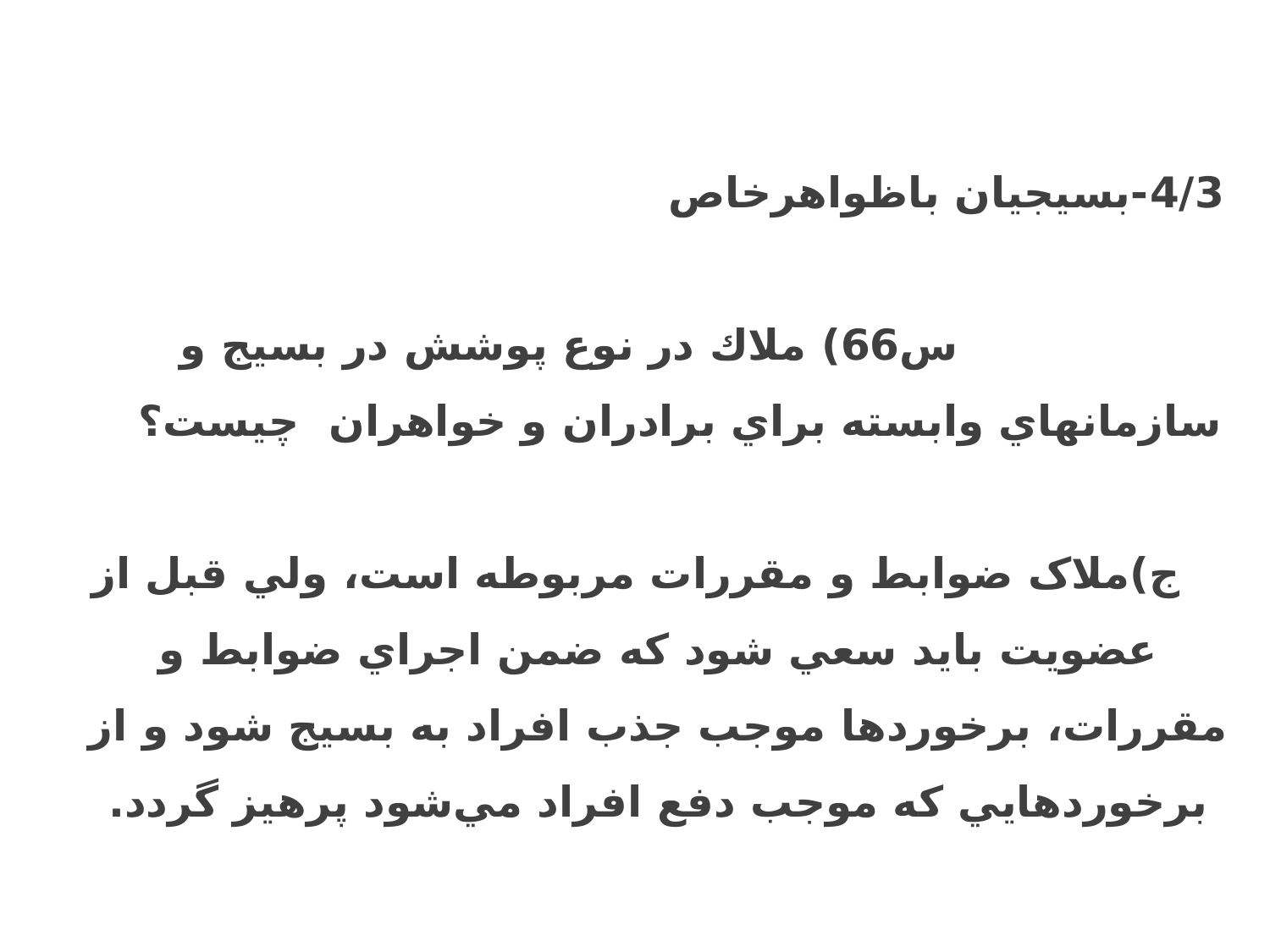

4/3-بسیجیان باظواهرخاص                                                                                                                                  س66) ملاك در نوع پوشش در بسيج و سازمانهاي وابسته براي برادران و خواهران  چیست؟
   ج)ملاک ضوابط و مقررات مربوطه است، ولي قبل از عضويت بايد سعي شود كه ضمن اجراي ضوابط و مقررات، برخوردها موجب جذب افراد به بسيج شود و از برخوردهايي كه موجب دفع افراد مي‌شود پرهيز گردد.